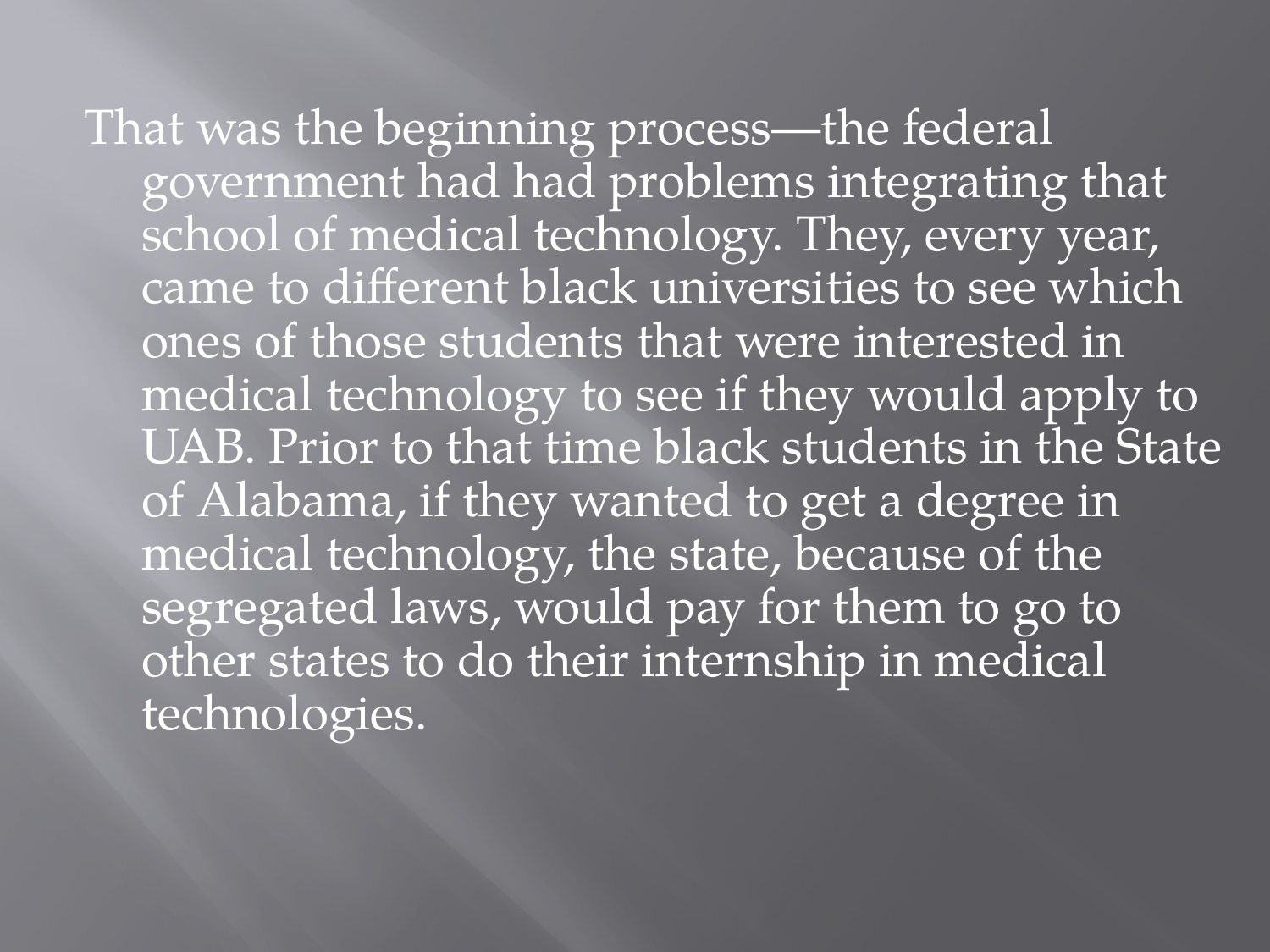

That was the beginning process—the federal government had had problems integrating that school of medical technology. They, every year, came to different black universities to see which ones of those students that were interested in medical technology to see if they would apply to UAB. Prior to that time black students in the State of Alabama, if they wanted to get a degree in medical technology, the state, because of the segregated laws, would pay for them to go to other states to do their internship in medical technologies.